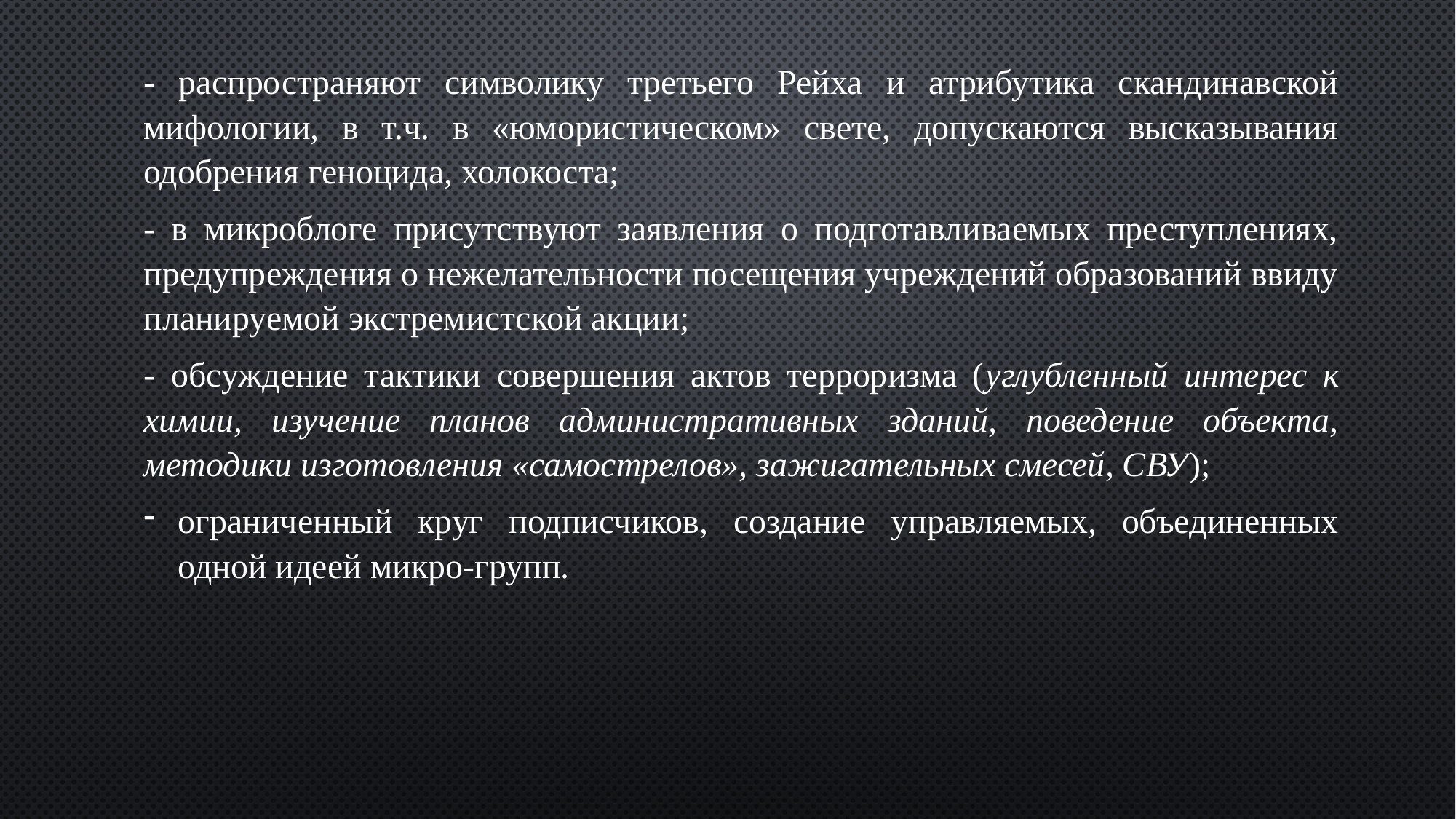

- распространяют символику третьего Рейха и атрибутика скандинавской мифологии, в т.ч. в «юмористическом» свете, допускаются высказывания одобрения геноцида, холокоста;
- в микроблоге присутствуют заявления о подготавливаемых преступлениях, предупреждения о нежелательности посещения учреждений образований ввиду планируемой экстремистской акции;
- обсуждение тактики совершения актов терроризма (углубленный интерес к химии, изучение планов административных зданий, поведение объекта, методики изготовления «самострелов», зажигательных смесей, СВУ);
ограниченный круг подписчиков, создание управляемых, объединенных одной идеей микро-групп.